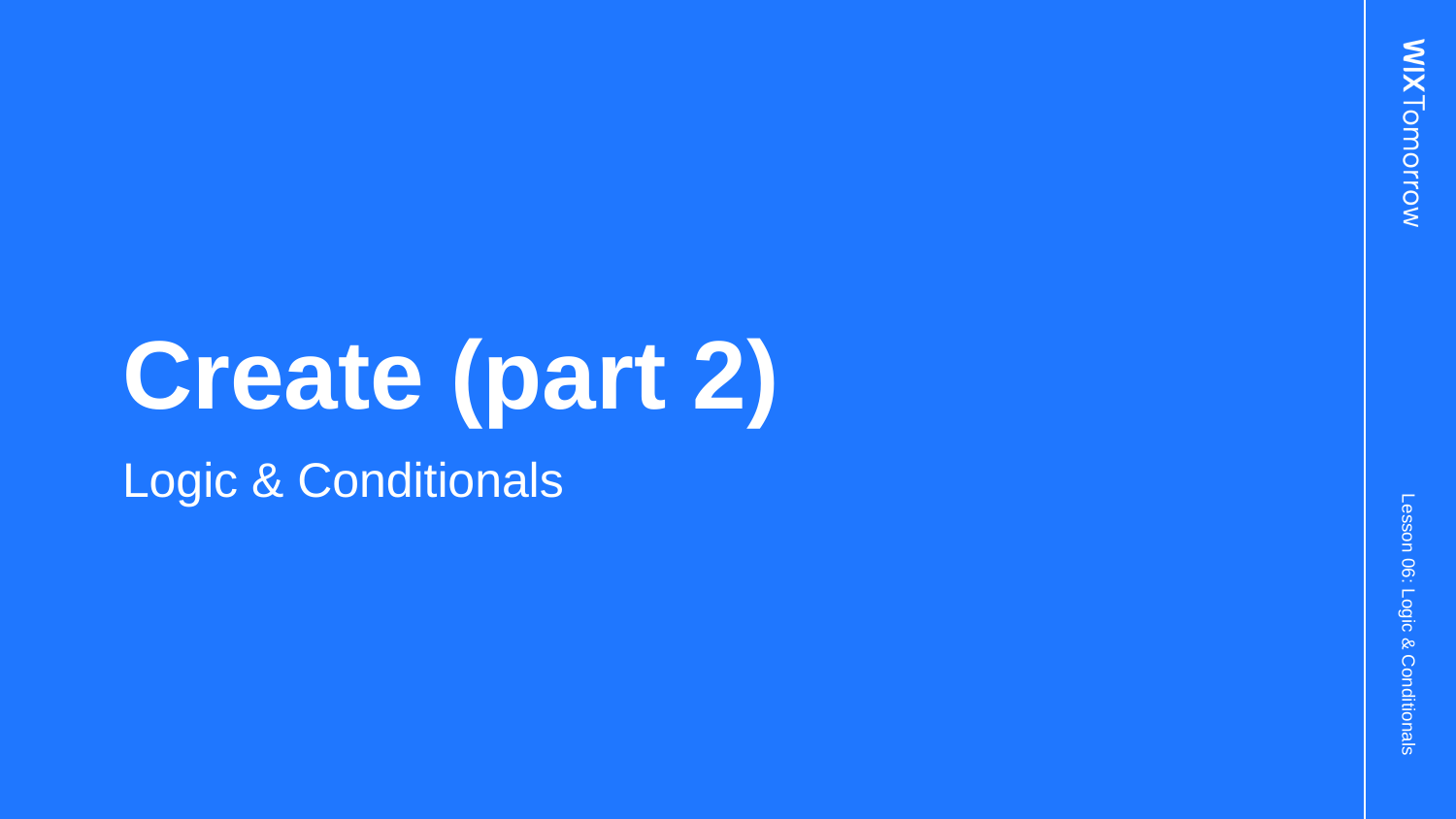

# Create (part 2)
Logic & Conditionals